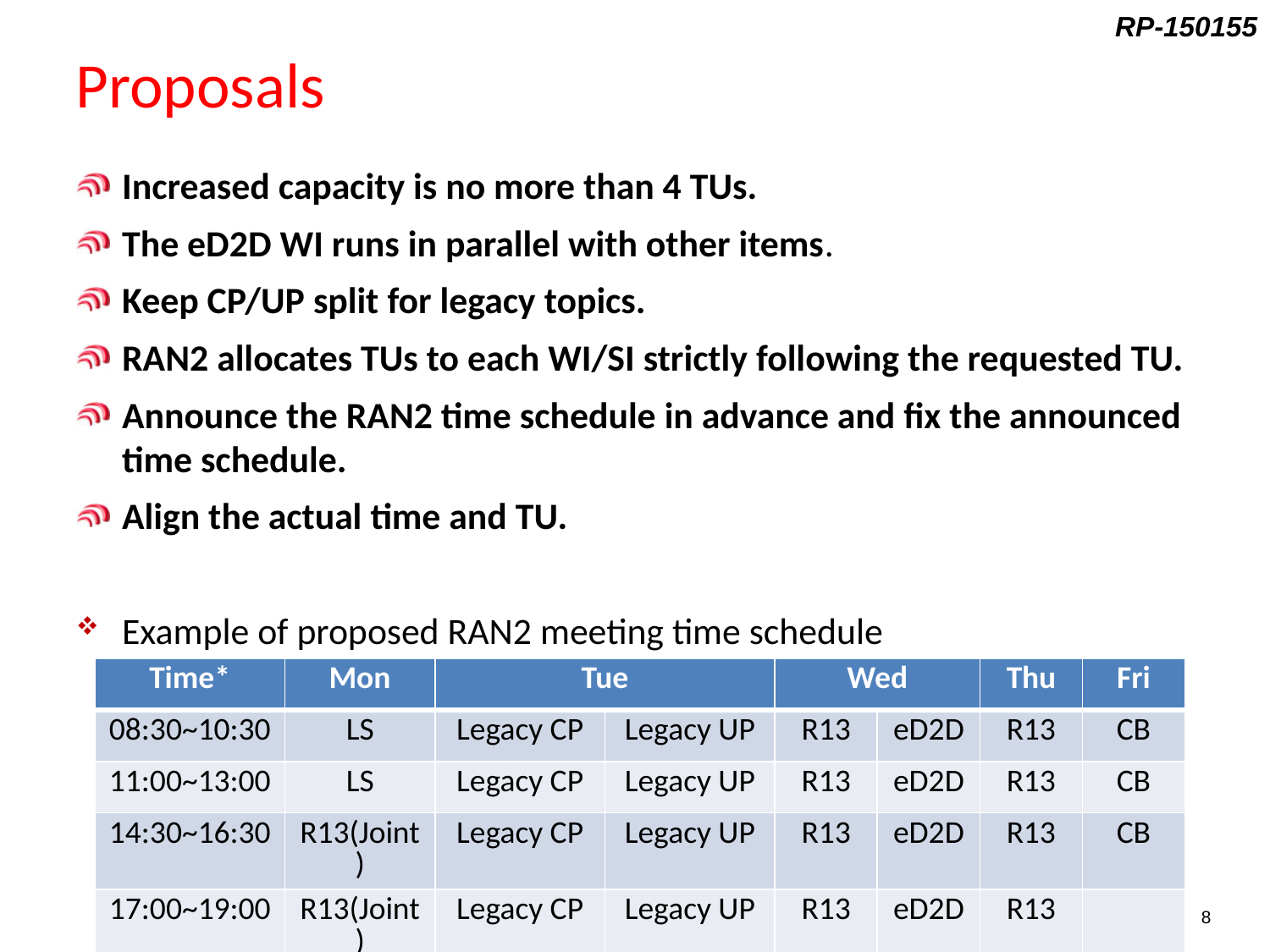

# Proposals
Increased capacity is no more than 4 TUs.
The eD2D WI runs in parallel with other items.
Keep CP/UP split for legacy topics.
RAN2 allocates TUs to each WI/SI strictly following the requested TU.
Announce the RAN2 time schedule in advance and fix the announced time schedule.
Align the actual time and TU.

Example of proposed RAN2 meeting time schedule
| Time\* | Mon | Tue |  | Wed |  | Thu | Fri |
| --- | --- | --- | --- | --- | --- | --- | --- |
| 08:30~10:30 | LS | Legacy CP | Legacy UP | R13 | eD2D | R13 | CB |
| 11:00~13:00 | LS | Legacy CP | Legacy UP | R13 | eD2D | R13 | CB |
| 14:30~16:30 | R13(Joint) | Legacy CP | Legacy UP | R13 | eD2D | R13 | CB |
| 17:00~19:00 | R13(Joint) | Legacy CP | Legacy UP | R13 | eD2D | R13 |  |
8